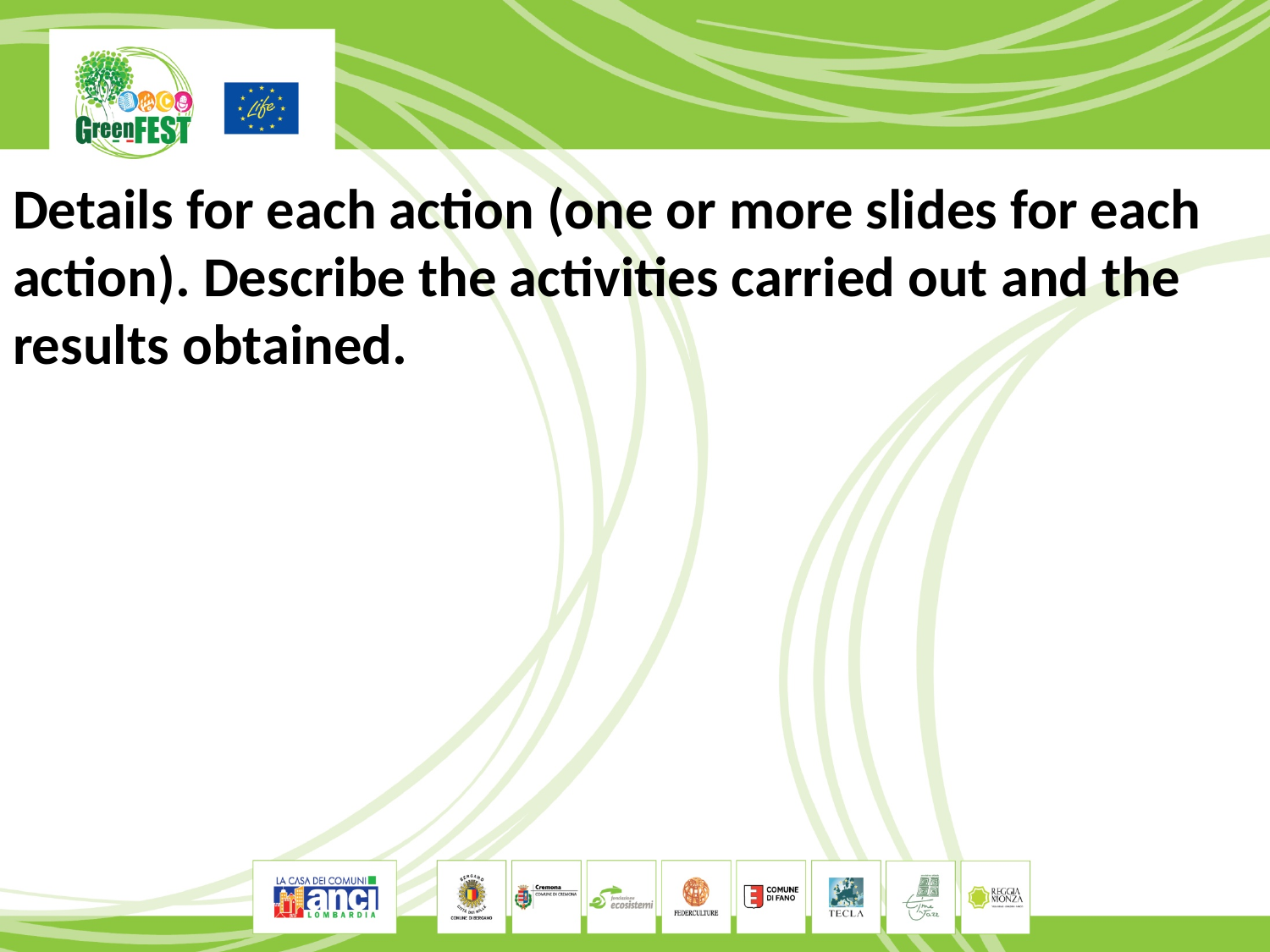

Details for each action (one or more slides for each action). Describe the activities carried out and the results obtained.